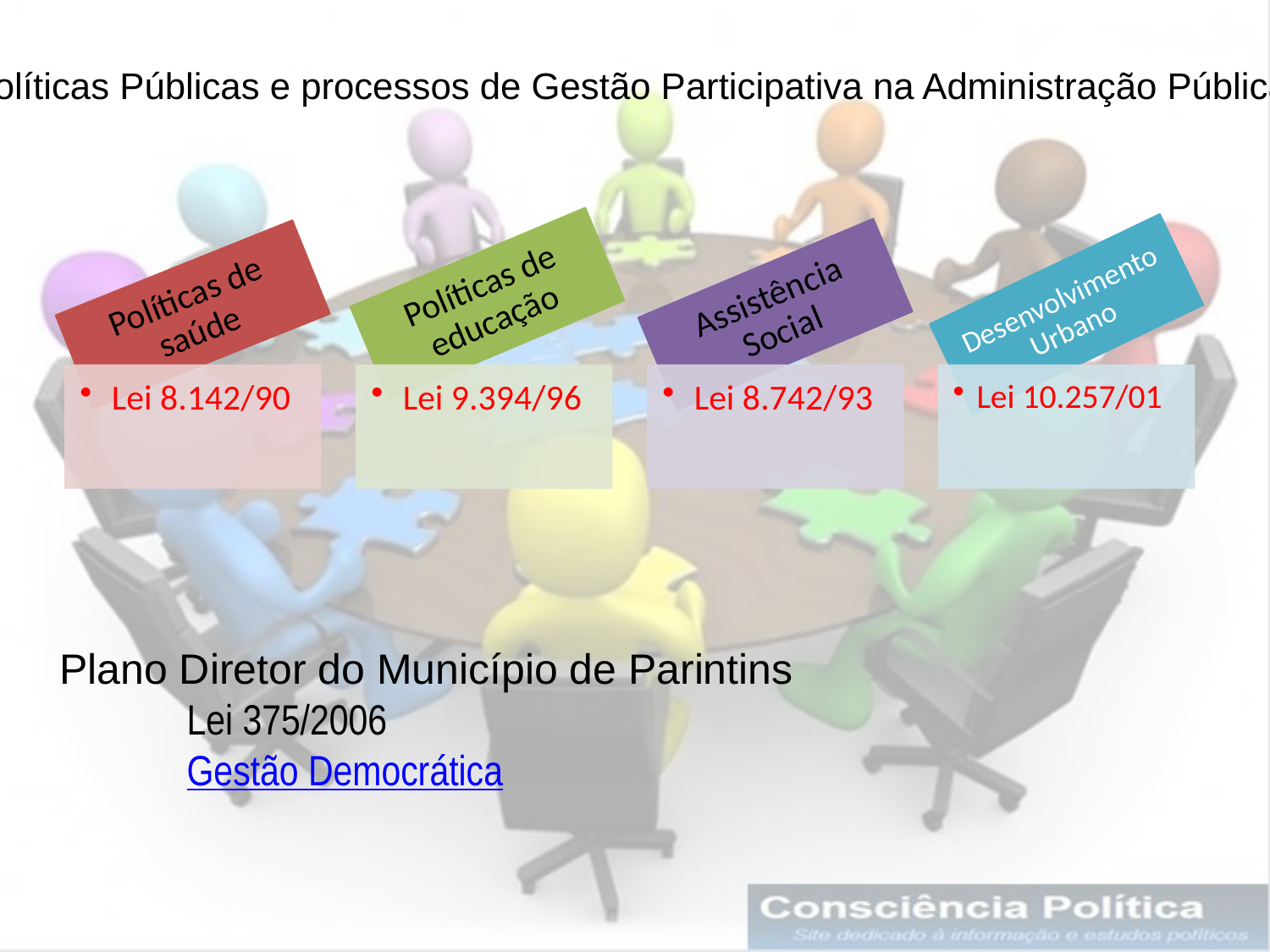

Políticas de saúde
Lei 8.142/90
Políticas de educação
Lei 9.394/96

Assistência Social
Lei 8.742/93
Desenvolvimento Urbano
Lei 10.257/01

Políticas Públicas e processos de Gestão Participativa na Administração Pública
Plano Diretor do Município de Parintins
	Lei 375/2006
	Gestão Democrática